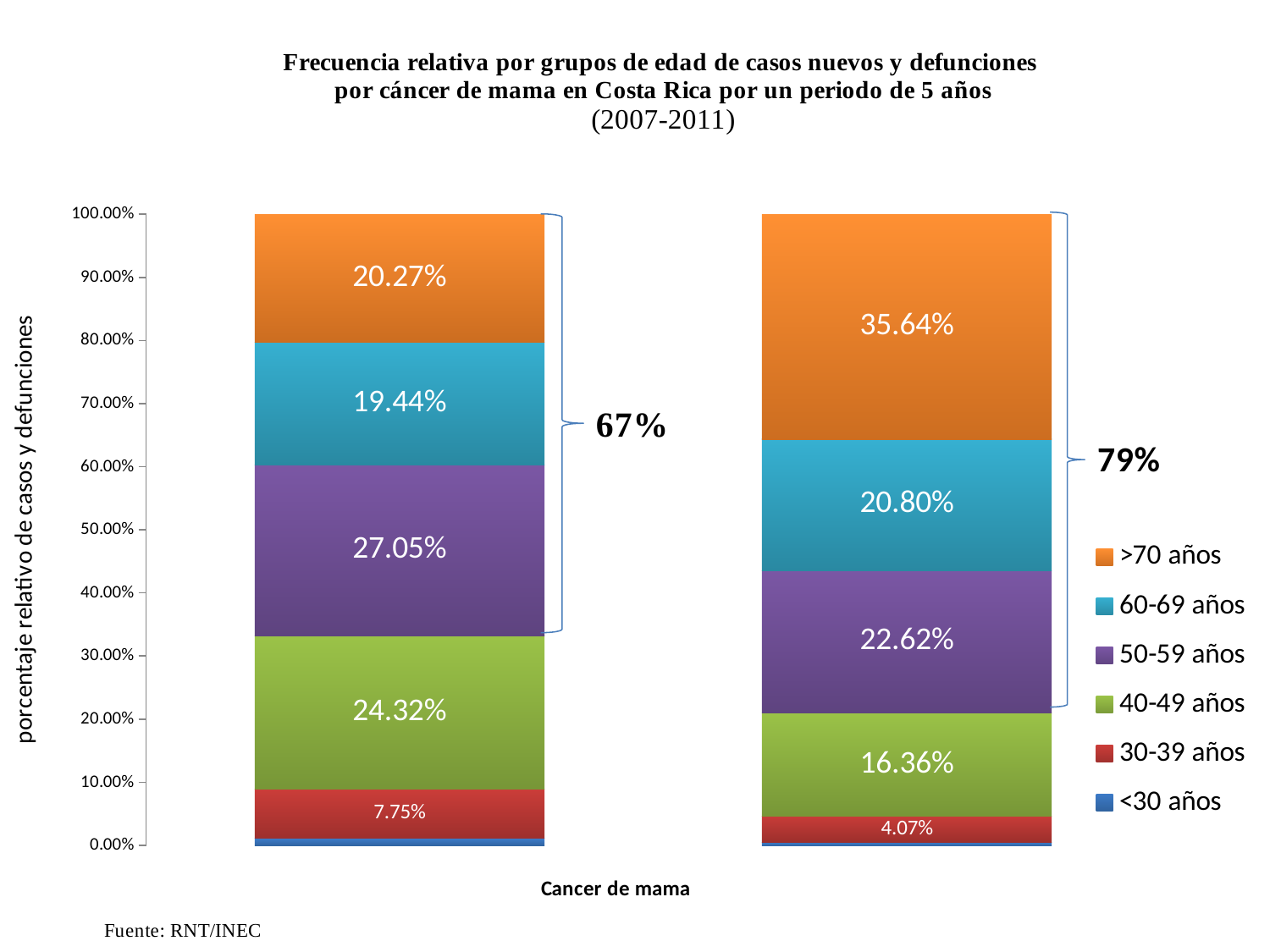

### Chart

| Category | <30 años | 30-39 años | 40-49 años | 50-59 años | 60-69 años | >70 años |
|---|---|---|---|---|---|---|
| Casos  Nuevos 2004-2008 | 0.0118000925497455 | 0.07751041184636784 | 0.24317445627024525 | 0.27047663118926657 | 0.1943544655252198 | 0.20268394261915768 |
| Defunciones 2006-2010 | 0.00509090909090909 | 0.040727272727272716 | 0.1636363636363639 | 0.22618181818181818 | 0.2080000000000002 | 0.3563636363636364 |